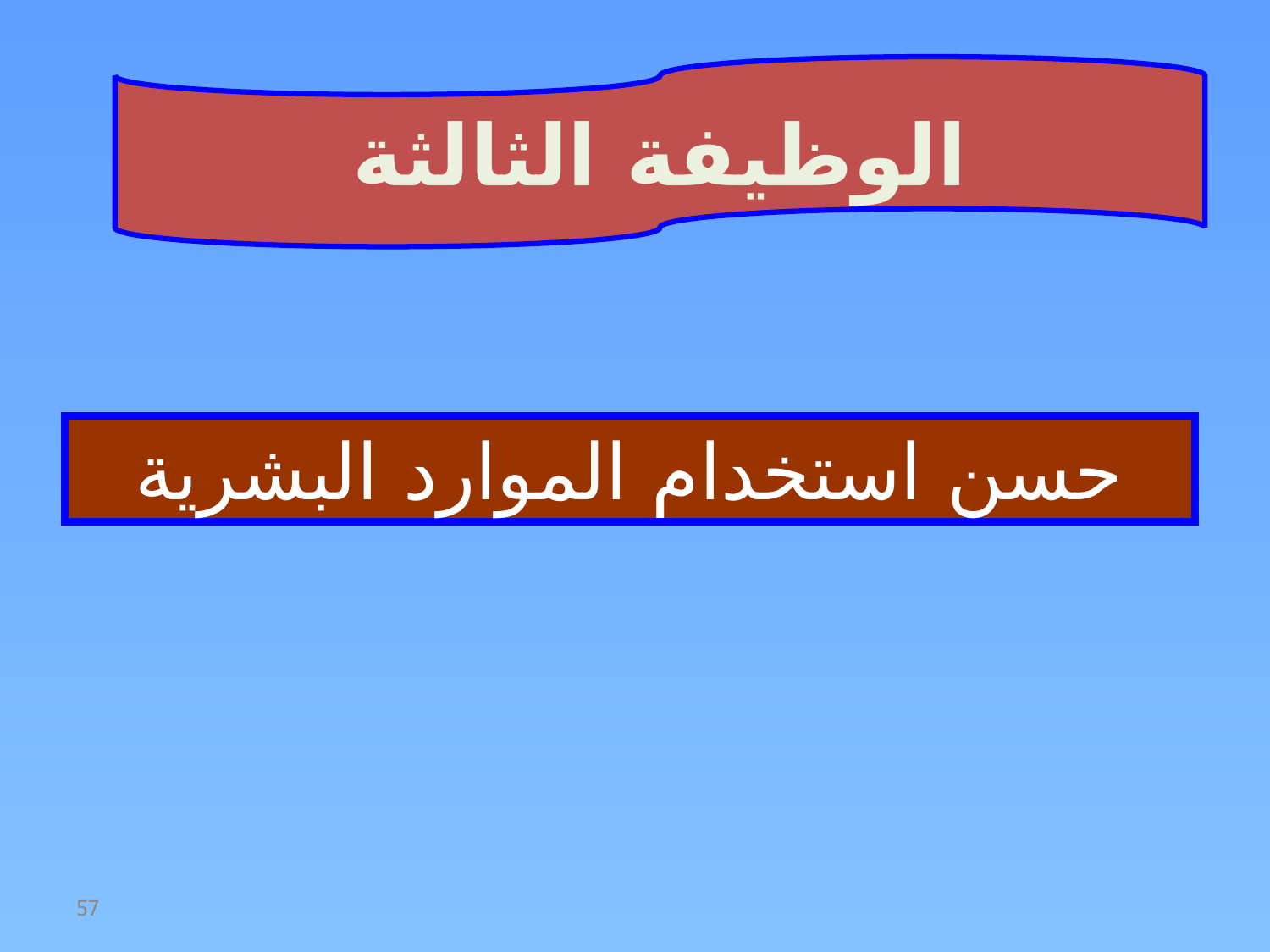

الوظيفة الثالثة
حسن استخدام الموارد البشرية
57